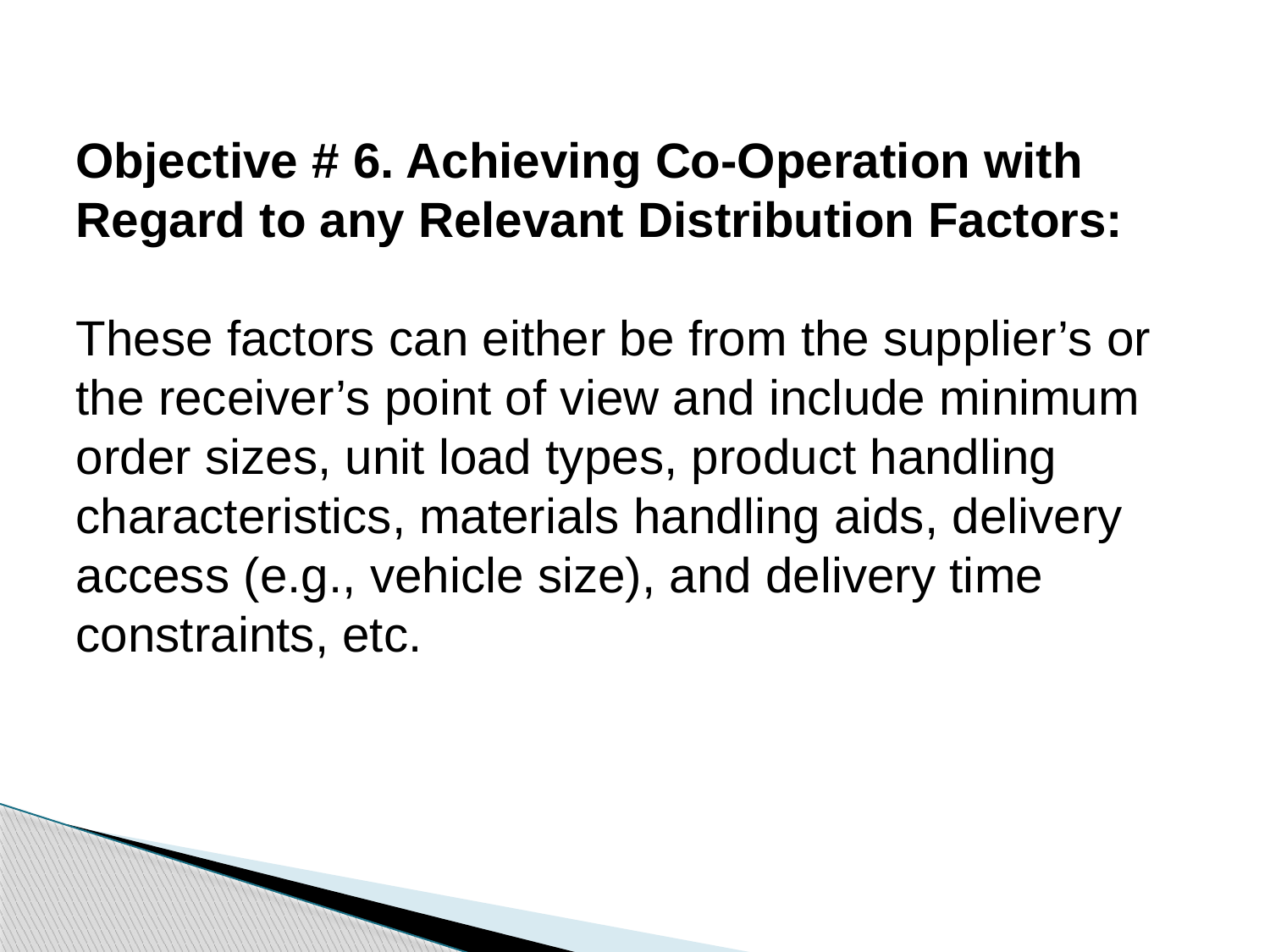

Objective # 6. Achieving Co-Operation with Regard to any Relevant Distribution Factors:

These factors can either be from the supplier’s or the receiver’s point of view and include minimum order sizes, unit load types, product handling characteristics, materials handling aids, delivery access (e.g., vehicle size), and delivery time constraints, etc.